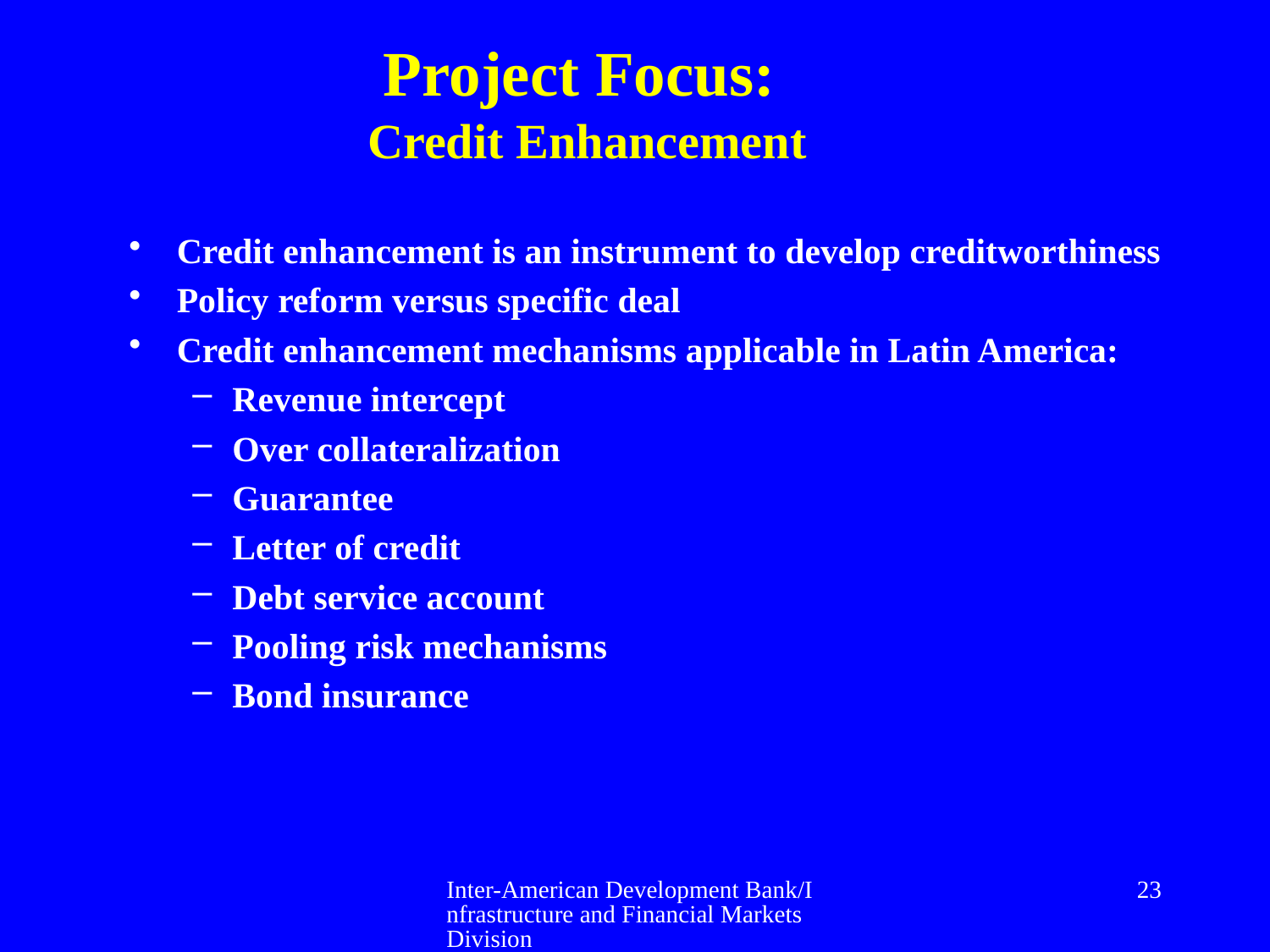

# Project Focus: Credit Enhancement
Credit enhancement is an instrument to develop creditworthiness
Policy reform versus specific deal
Credit enhancement mechanisms applicable in Latin America:
Revenue intercept
Over collateralization
Guarantee
Letter of credit
Debt service account
Pooling risk mechanisms
Bond insurance
Inter-American Development Bank/Infrastructure and Financial Markets Division
23